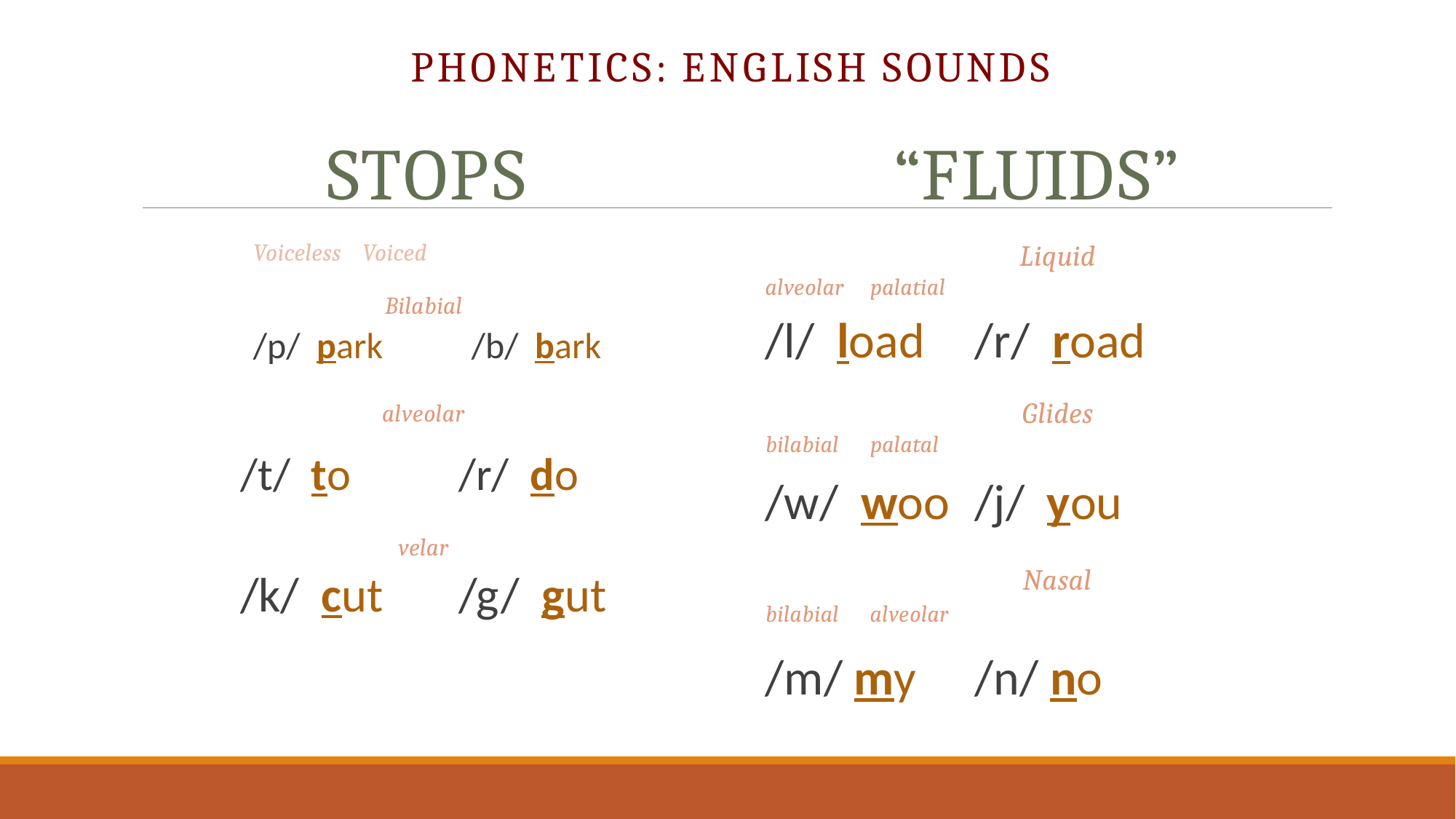

PHONETICS: ENGLISH SOUNDS
STOPS
“FLUIDS”
	Voiceless	Voiced
Bilabial
	/p/  park	/b/  bark
alveolar
	/t/  to	/r/  do
velar
	/k/  cut	/g/  gut
Liquid
	alveolar	palatial
	/l/  load	/r/  road
Glides
	bilabial	palatal
	/w/  woo	/j/  you
Nasal
	bilabial	alveolar
	/m/ my	/n/ no